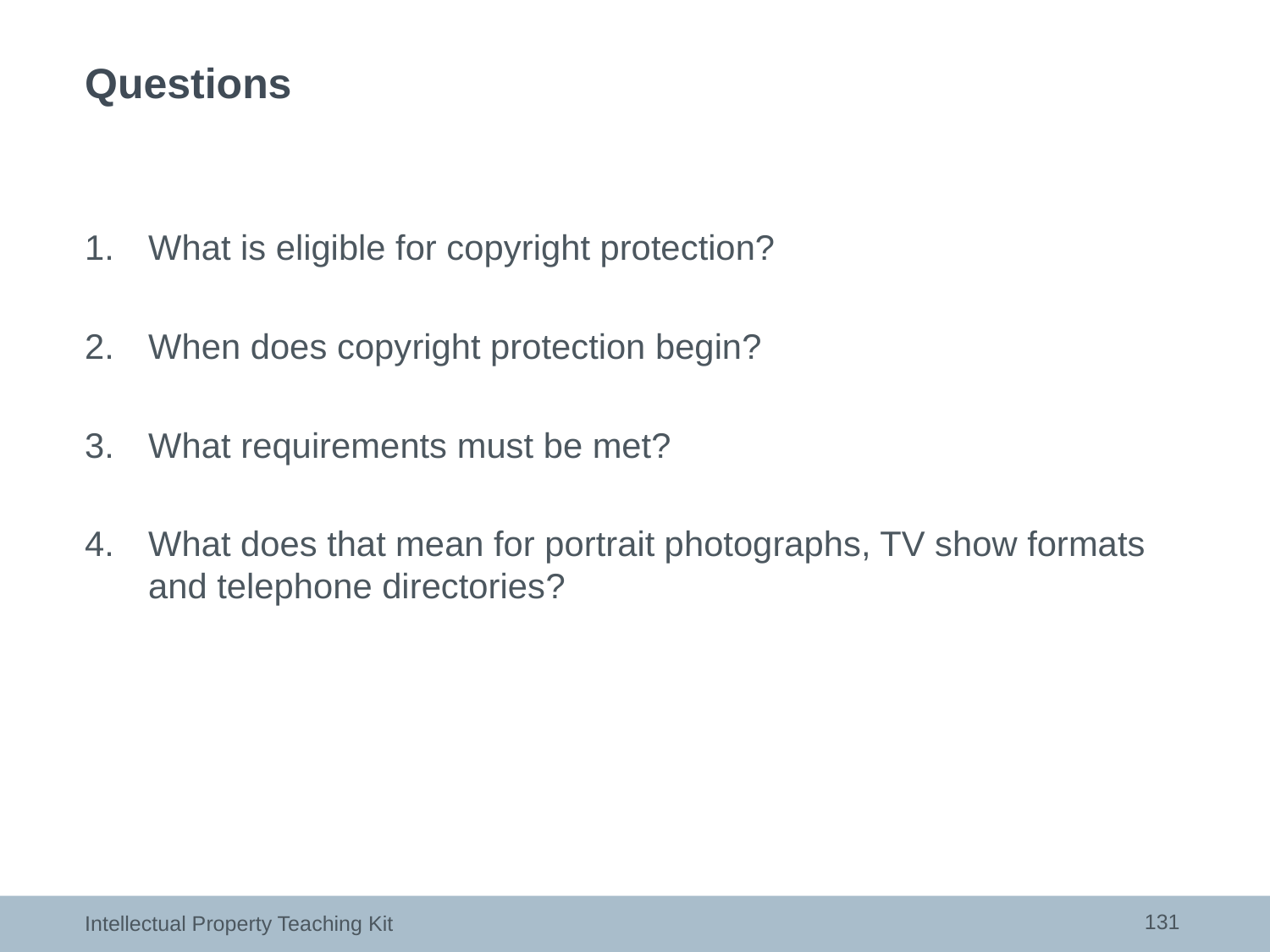

# Questions
What is eligible for copyright protection?

When does copyright protection begin?

What requirements must be met?

What does that mean for portrait photographs, TV show formats and telephone directories?

131
Intellectual Property Teaching Kit